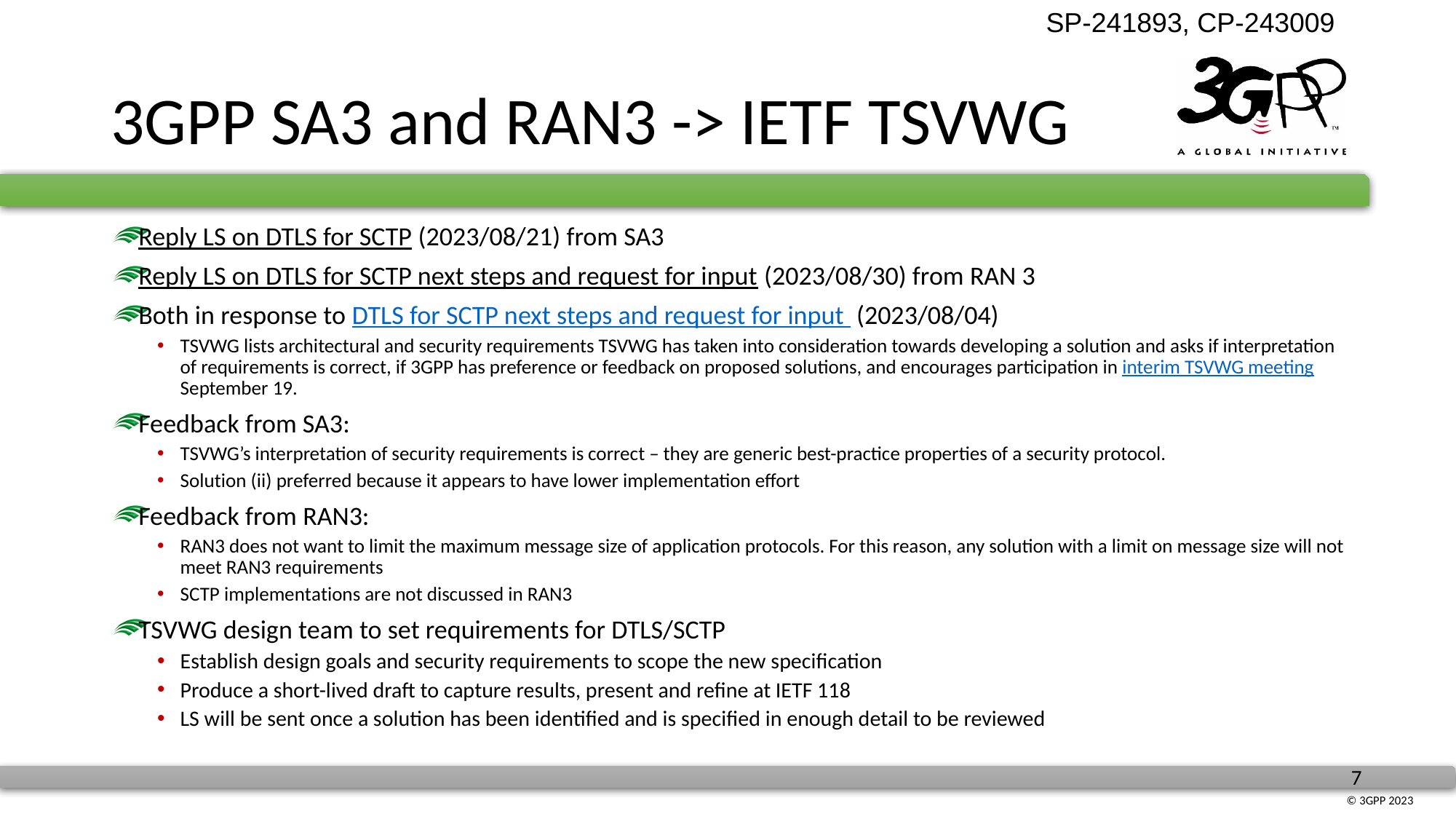

# 3GPP SA3 and RAN3 -> IETF TSVWG
Reply LS on DTLS for SCTP (2023/08/21) from SA3
Reply LS on DTLS for SCTP next steps and request for input (2023/08/30) from RAN 3
Both in response to DTLS for SCTP next steps and request for input  (2023/08/04)
TSVWG lists architectural and security requirements TSVWG has taken into consideration towards developing a solution and asks if interpretation of requirements is correct, if 3GPP has preference or feedback on proposed solutions, and encourages participation in interim TSVWG meeting September 19.
Feedback from SA3:
TSVWG’s interpretation of security requirements is correct – they are generic best-practice properties of a security protocol.
Solution (ii) preferred because it appears to have lower implementation effort
Feedback from RAN3:
RAN3 does not want to limit the maximum message size of application protocols. For this reason, any solution with a limit on message size will not meet RAN3 requirements
SCTP implementations are not discussed in RAN3
TSVWG design team to set requirements for DTLS/SCTP
Establish design goals and security requirements to scope the new specification
Produce a short-lived draft to capture results, present and refine at IETF 118
LS will be sent once a solution has been identified and is specified in enough detail to be reviewed